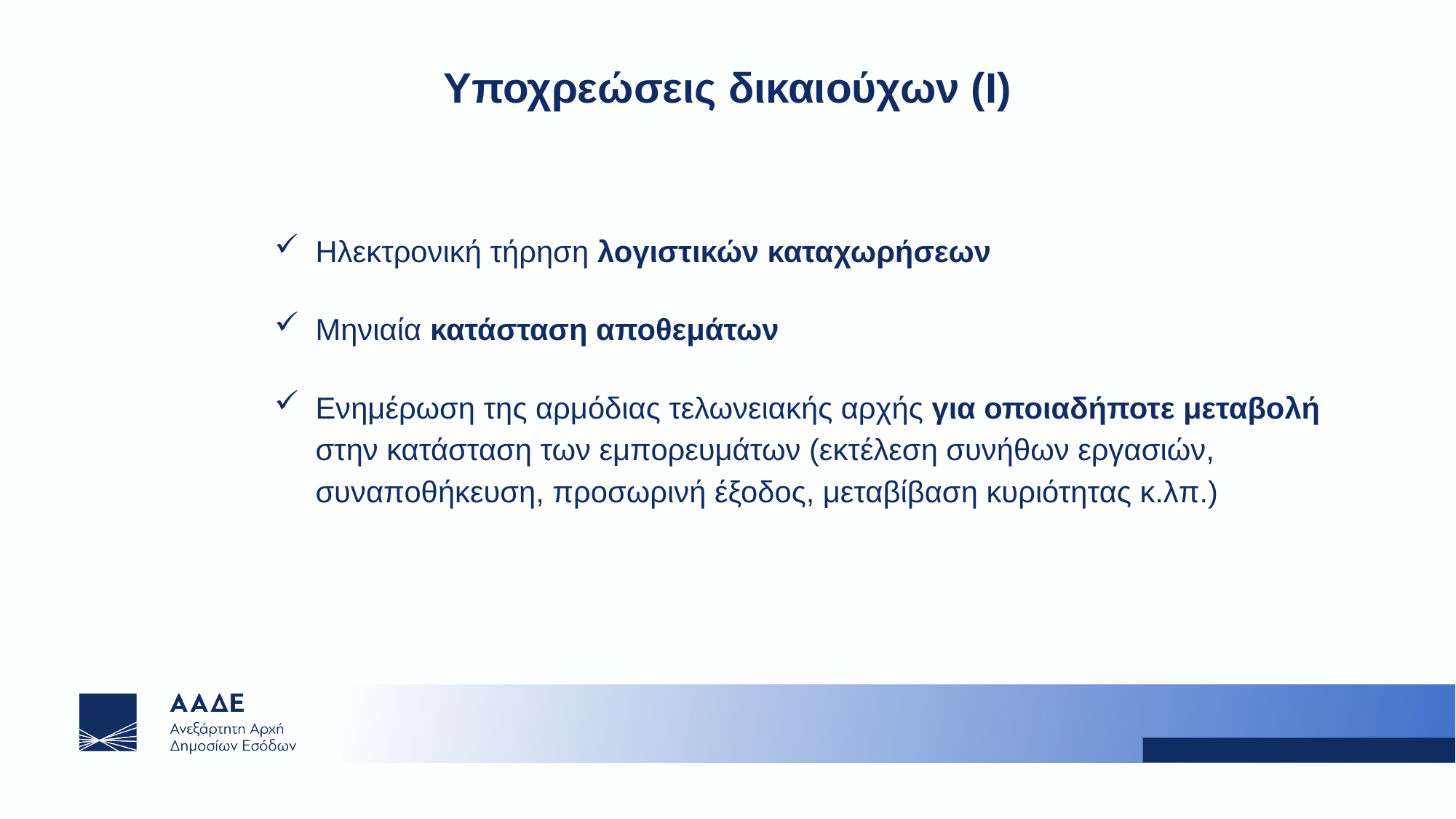

Υποχρεώσεις δικαιούχων (Ι)
Ηλεκτρονική τήρηση λογιστικών καταχωρήσεων
Μηνιαία κατάσταση αποθεμάτων
Ενημέρωση της αρμόδιας τελωνειακής αρχής για οποιαδήποτε μεταβολή στην κατάσταση των εμπορευμάτων (εκτέλεση συνήθων εργασιών, συναποθήκευση, προσωρινή έξοδος, μεταβίβαση κυριότητας κ.λπ.)